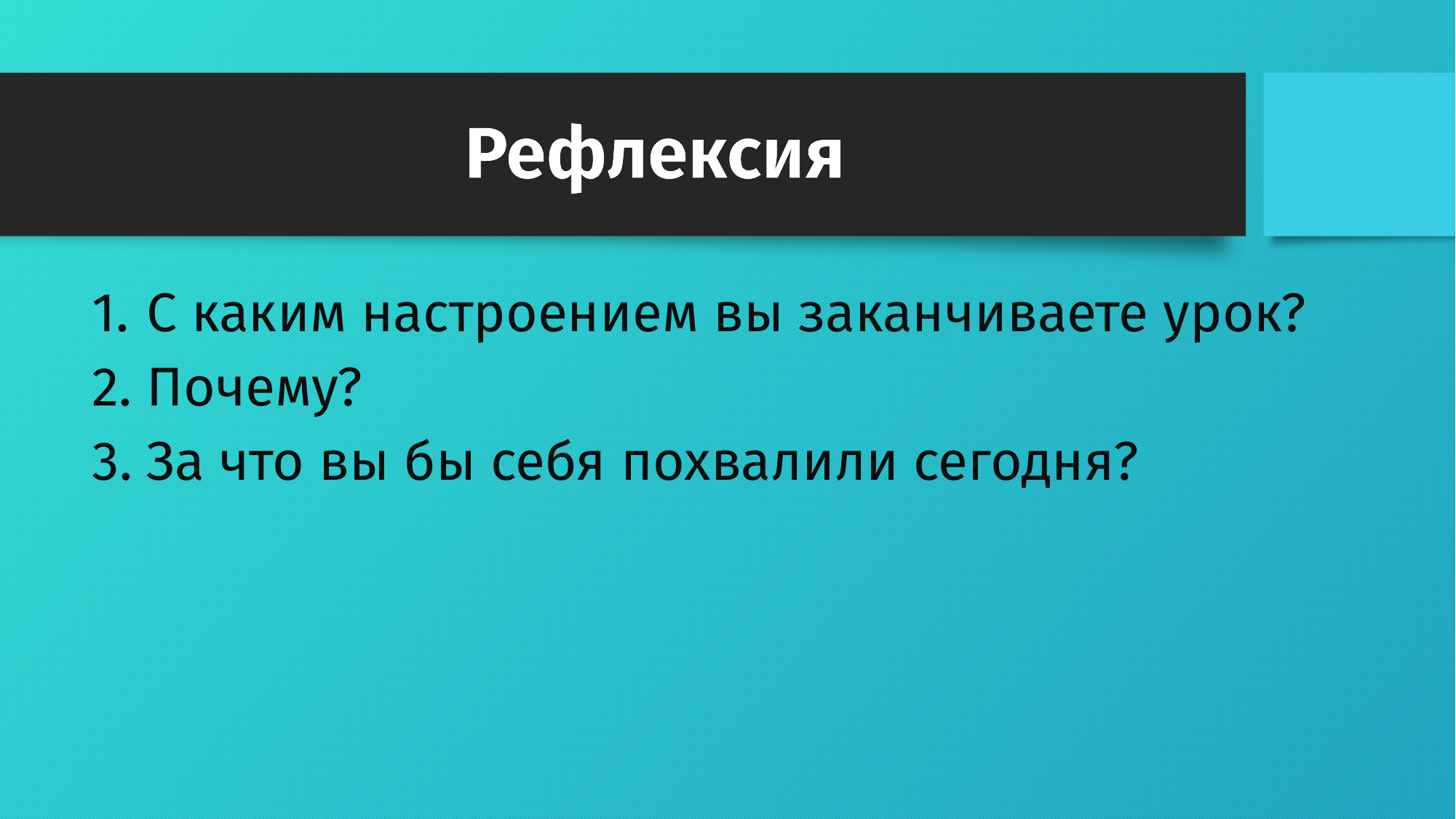

# Рефлексия
С каким настроением вы заканчиваете урок?
Почему?
За что вы бы себя похвалили сегодня?